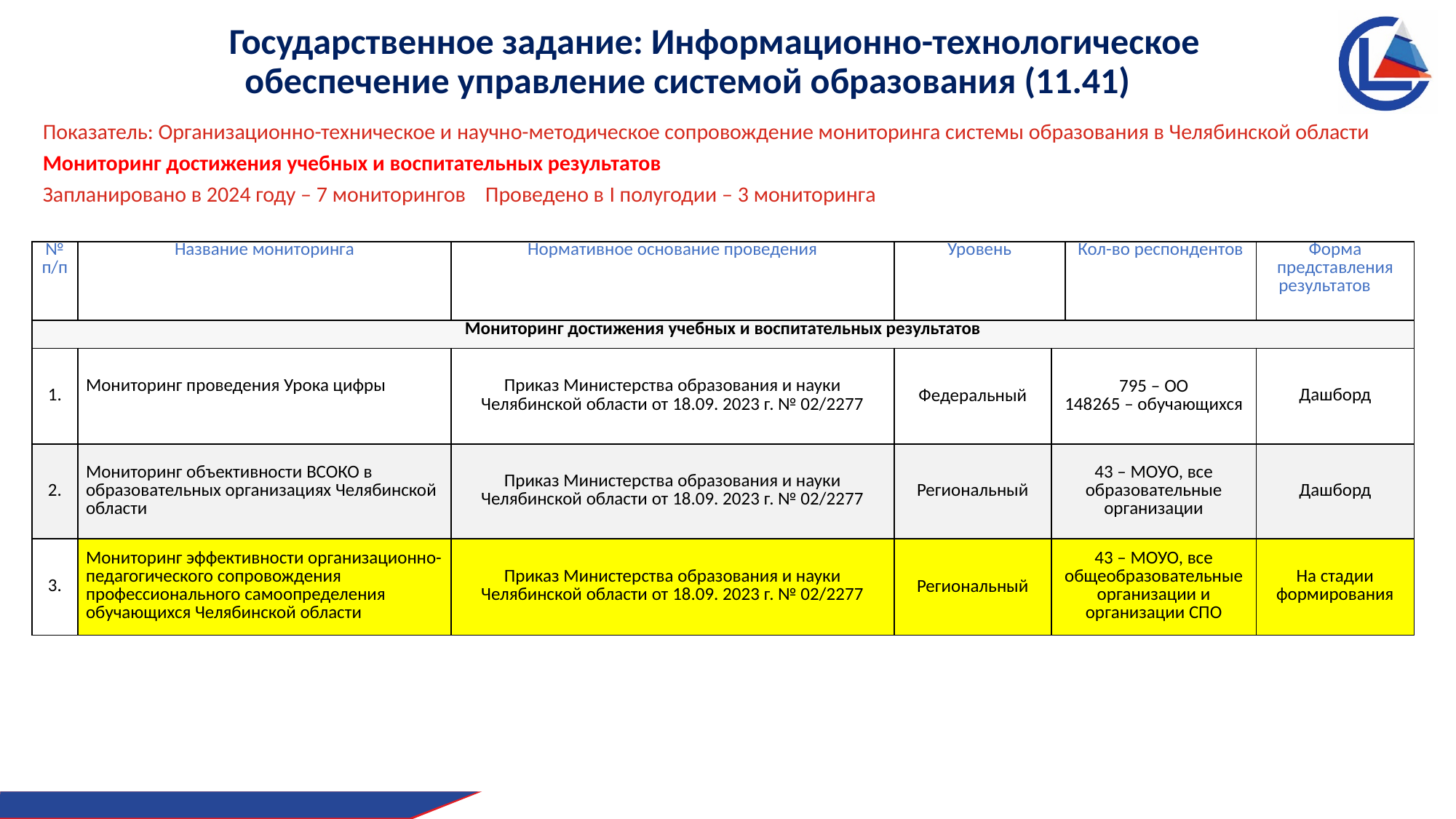

# Государственное задание: Информационно-технологическое обеспечение управление системой образования (11.41)
Показатель: Организационно-техническое и научно-методическое сопровождение мониторинга системы образования в Челябинской области
Мониторинг достижения учебных и воспитательных результатов
Запланировано в 2024 году – 7 мониторингов    Проведено в I полугодии – 3 мониторинга
| № п/п | Название мониторинга | Нормативное основание проведения | Уровень |  | Кол-во респондентов | Форма представления результатов |
| --- | --- | --- | --- | --- | --- | --- |
| Мониторинг достижения учебных и воспитательных результатов |  |  |  |  |  |  |
| 1. | Мониторинг проведения Урока цифры | Приказ Министерства образования и науки Челябинской области от 18.09. 2023 г. № 02/2277 | Федеральный | 795 – ОО 148265 – обучающихся |  | Дашборд |
| 2. | Мониторинг объективности ВСОКО в образовательных организациях Челябинской области | Приказ Министерства образования и науки Челябинской области от 18.09. 2023 г. № 02/2277 | Региональный | 43 – МОУО, все образовательные организации |  | Дашборд |
| 3. | Мониторинг эффективности организационно-педагогического сопровождения профессионального самоопределения обучающихся Челябинской области | Приказ Министерства образования и науки Челябинской области от 18.09. 2023 г. № 02/2277 | Региональный | 43 – МОУО, все общеобразовательные организации и организации СПО |  | На стадии формирования |